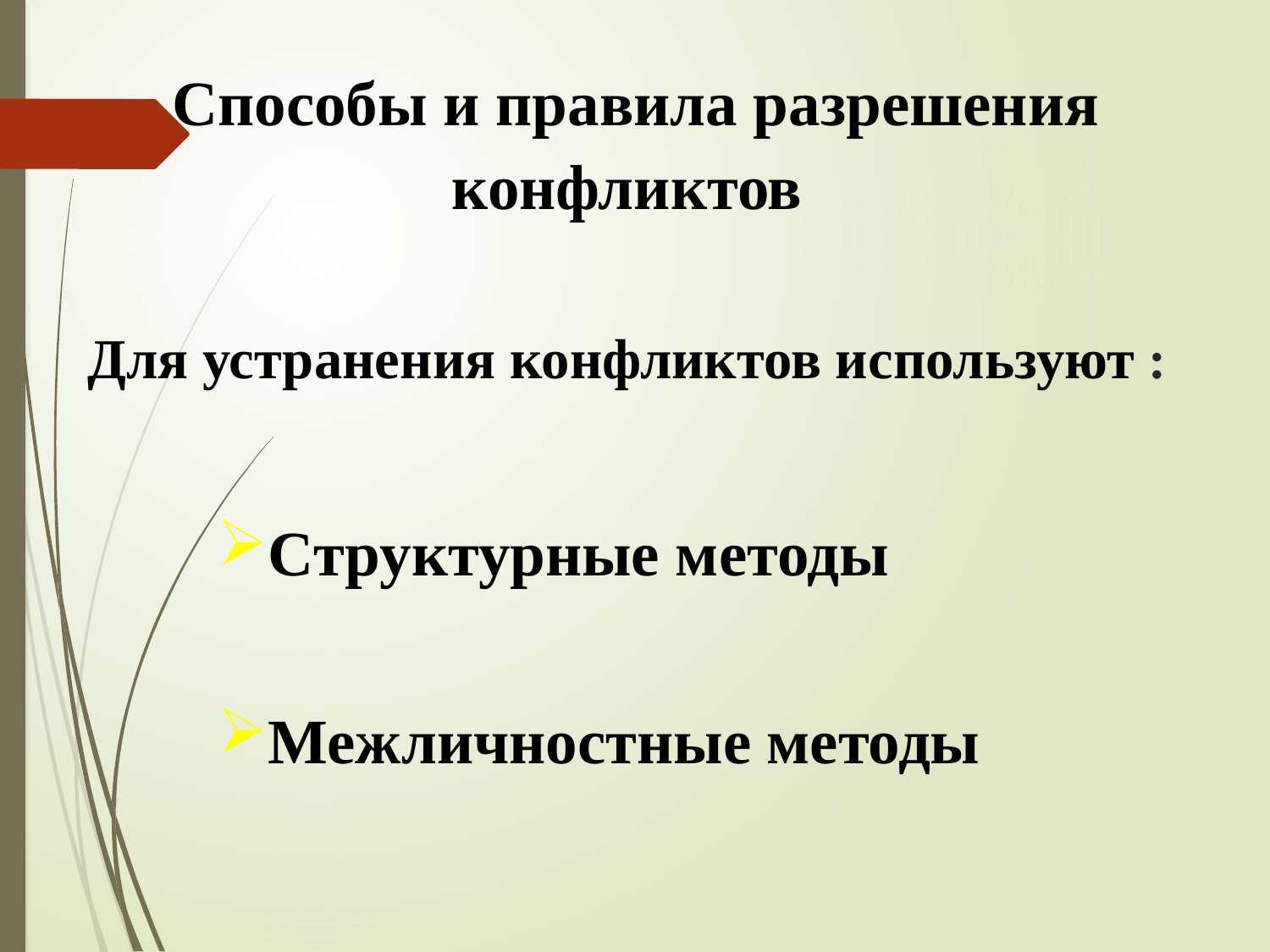

# Способы и правила разрешения конфликтов Для устранения конфликтов используют :
Структурные методы

Межличностные методы